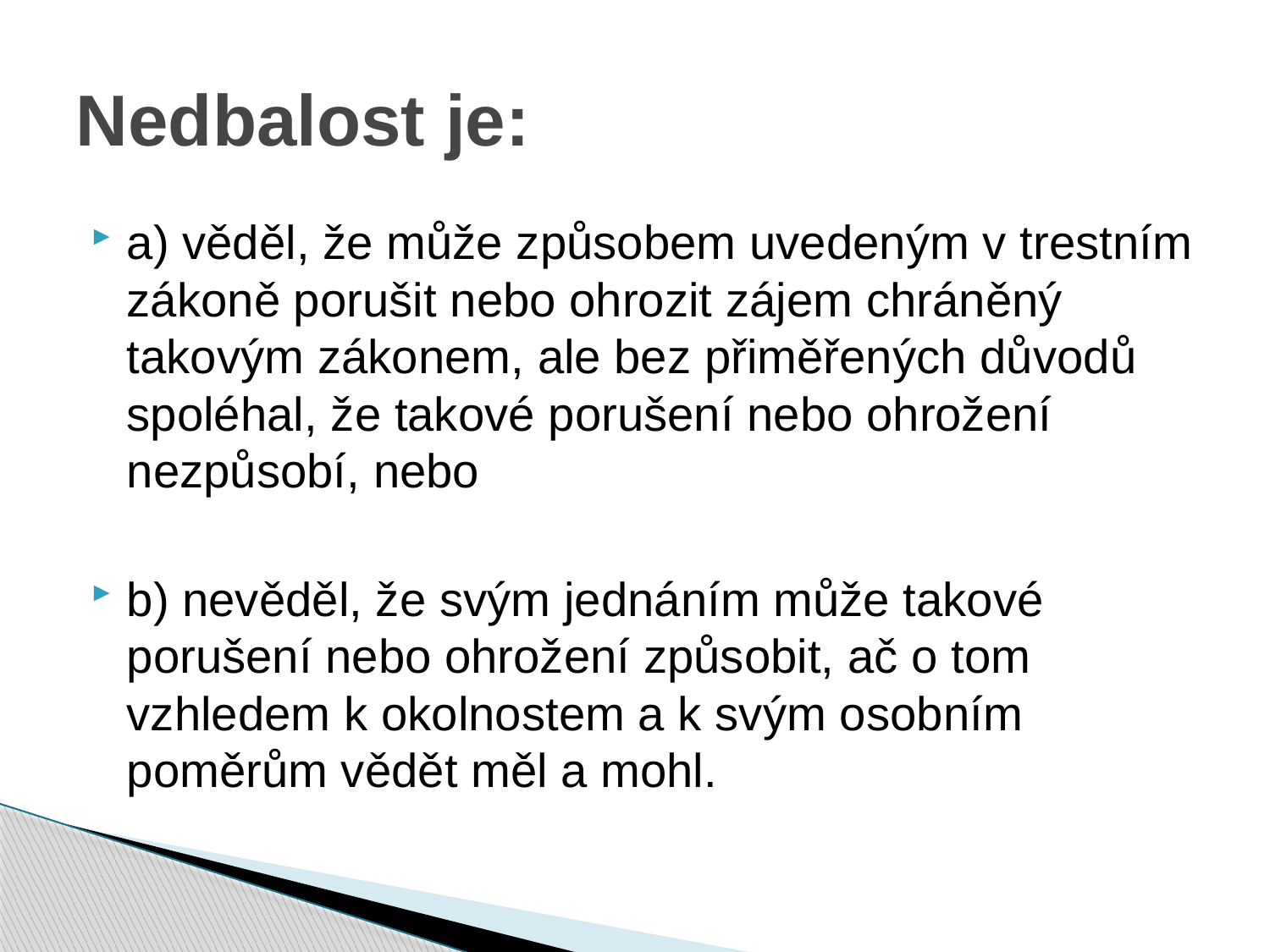

# Nedbalost je:
a) věděl, že může způsobem uvedeným v trestním zákoně porušit nebo ohrozit zájem chráněný takovým zákonem, ale bez přiměřených důvodů spoléhal, že takové porušení nebo ohrožení nezpůsobí, nebo

b) nevěděl, že svým jednáním může takové porušení nebo ohrožení způsobit, ač o tom vzhledem k okolnostem a k svým osobním poměrům vědět měl a mohl.